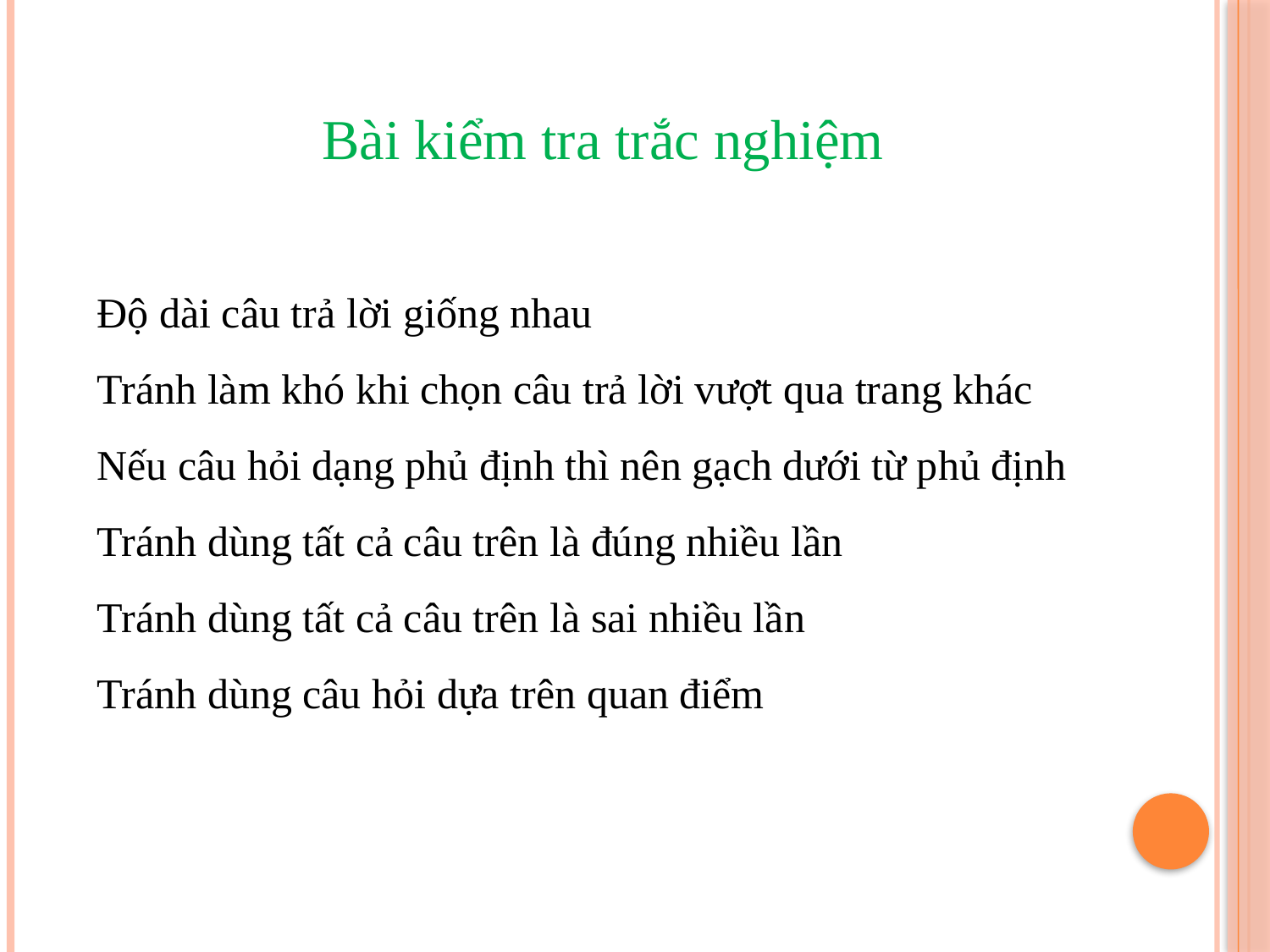

Bài kiểm tra trắc nghiệm

Độ dài câu trả lời giống nhau
Tránh làm khó khi chọn câu trả lời vượt qua trang khác
Nếu câu hỏi dạng phủ định thì nên gạch dưới từ phủ định
Tránh dùng tất cả câu trên là đúng nhiều lần
Tránh dùng tất cả câu trên là sai nhiều lần
Tránh dùng câu hỏi dựa trên quan điểm